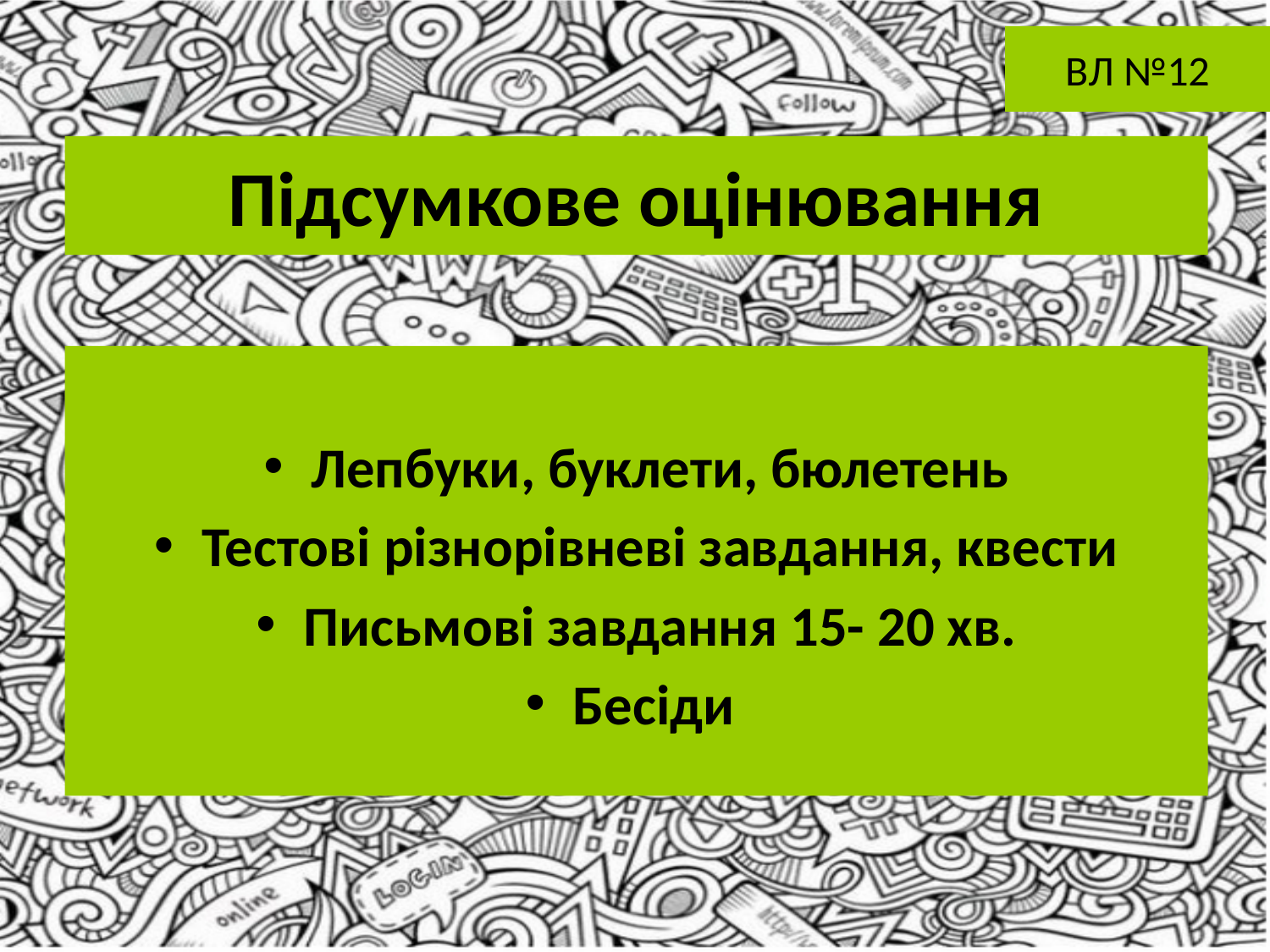

ВЛ №12
# Підсумкове оцінювання

Лепбуки, буклети, бюлетень
Тестові різнорівневі завдання, квести
Письмові завдання 15- 20 хв.
Бесіди